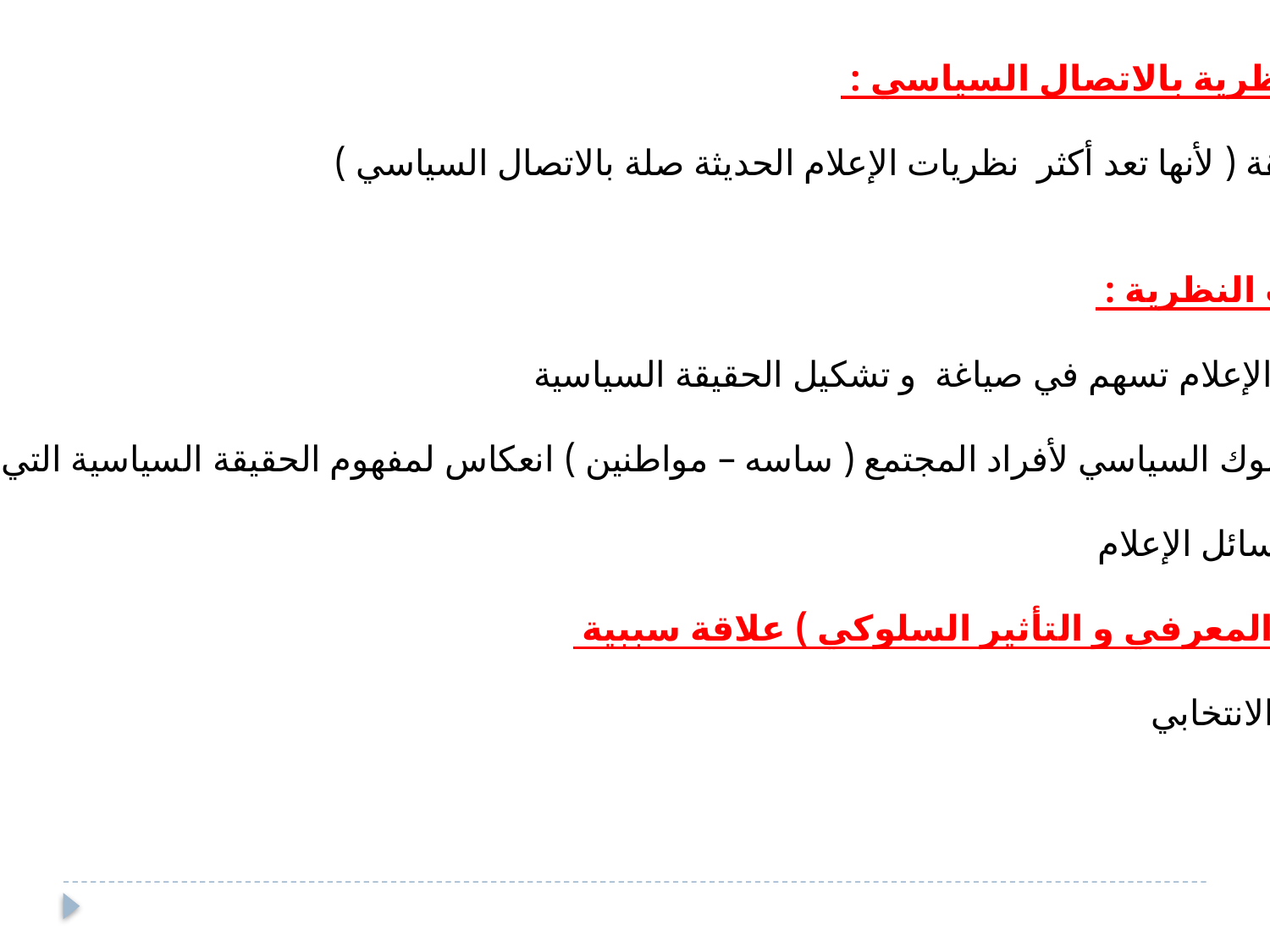

علاقة النظرية بالاتصال السياسي :

 علاقة وثيقة ( لأنها تعد أكثر  نظريات الإعلام الحديثة صلة بالاتصال السياسي )

 فرضيات النظرية :

1- وسائل الإعلام تسهم في صياغة  و تشكيل الحقيقة السياسية

2- أن السلوك السياسي لأفراد المجتمع ( ساسه – مواطنين ) انعكاس لمفهوم الحقيقة السياسية التي صاغتها

و شكلتها وسائل الإعلام

 ( التأثير المعرفي و التأثير السلوكي ) علاقة سببية

 التصويت الانتخابي